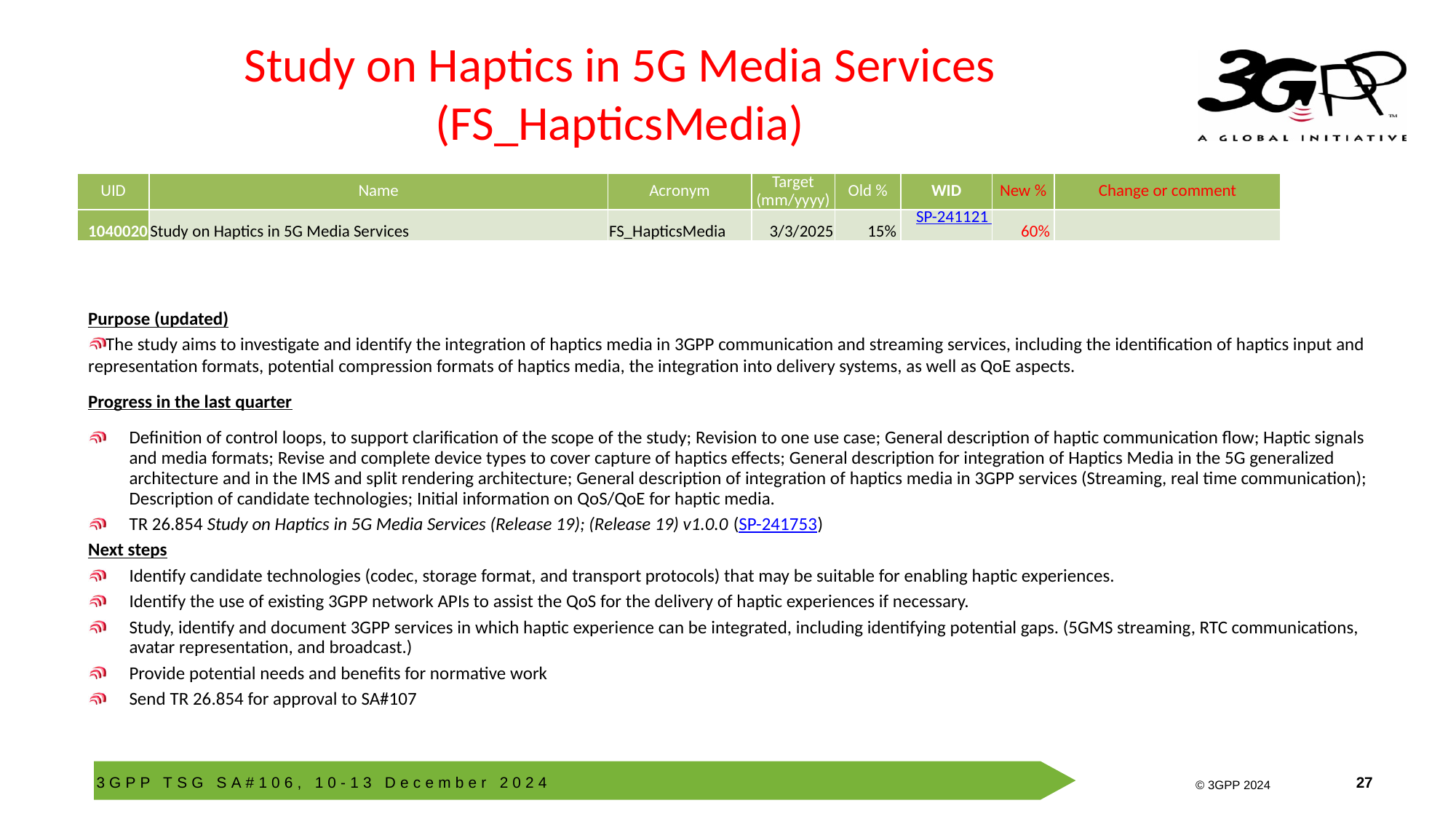

# Study on Haptics in 5G Media Services (FS_HapticsMedia)
| UID | Name | Acronym | Target (mm/yyyy) | Old % | WID | New % | Change or comment |
| --- | --- | --- | --- | --- | --- | --- | --- |
| 1040020 | Study on Haptics in 5G Media Services | FS\_HapticsMedia | 3/3/2025 | 15% | SP-241121 | 60% |  |
Purpose (updated)
The study aims to investigate and identify the integration of haptics media in 3GPP communication and streaming services, including the identification of haptics input and representation formats, potential compression formats of haptics media, the integration into delivery systems, as well as QoE aspects.
Progress in the last quarter
Definition of control loops, to support clarification of the scope of the study; Revision to one use case; General description of haptic communication flow; Haptic signals and media formats; Revise and complete device types to cover capture of haptics effects; General description for integration of Haptics Media in the 5G generalized architecture and in the IMS and split rendering architecture; General description of integration of haptics media in 3GPP services (Streaming, real time communication); Description of candidate technologies; Initial information on QoS/QoE for haptic media.
TR 26.854 Study on Haptics in 5G Media Services (Release 19); (Release 19) v1.0.0 (SP-241753)
Next steps
Identify candidate technologies (codec, storage format, and transport protocols) that may be suitable for enabling haptic experiences.
Identify the use of existing 3GPP network APIs to assist the QoS for the delivery of haptic experiences if necessary.
Study, identify and document 3GPP services in which haptic experience can be integrated, including identifying potential gaps. (5GMS streaming, RTC communications, avatar representation, and broadcast.)
Provide potential needs and benefits for normative work
Send TR 26.854 for approval to SA#107